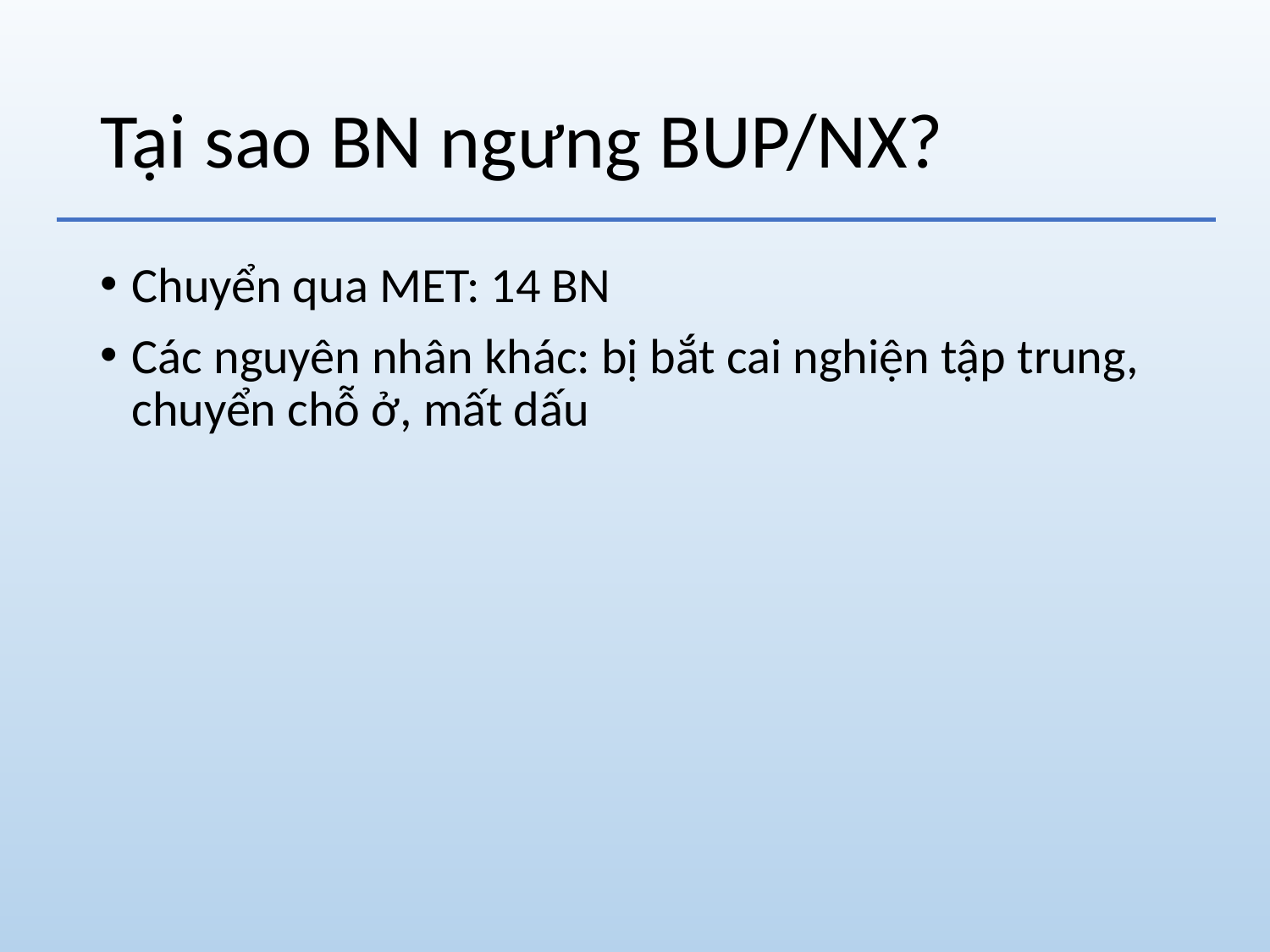

# Tại sao BN ngưng BUP/NX?
Chuyển qua MET: 14 BN
Các nguyên nhân khác: bị bắt cai nghiện tập trung, chuyển chỗ ở, mất dấu